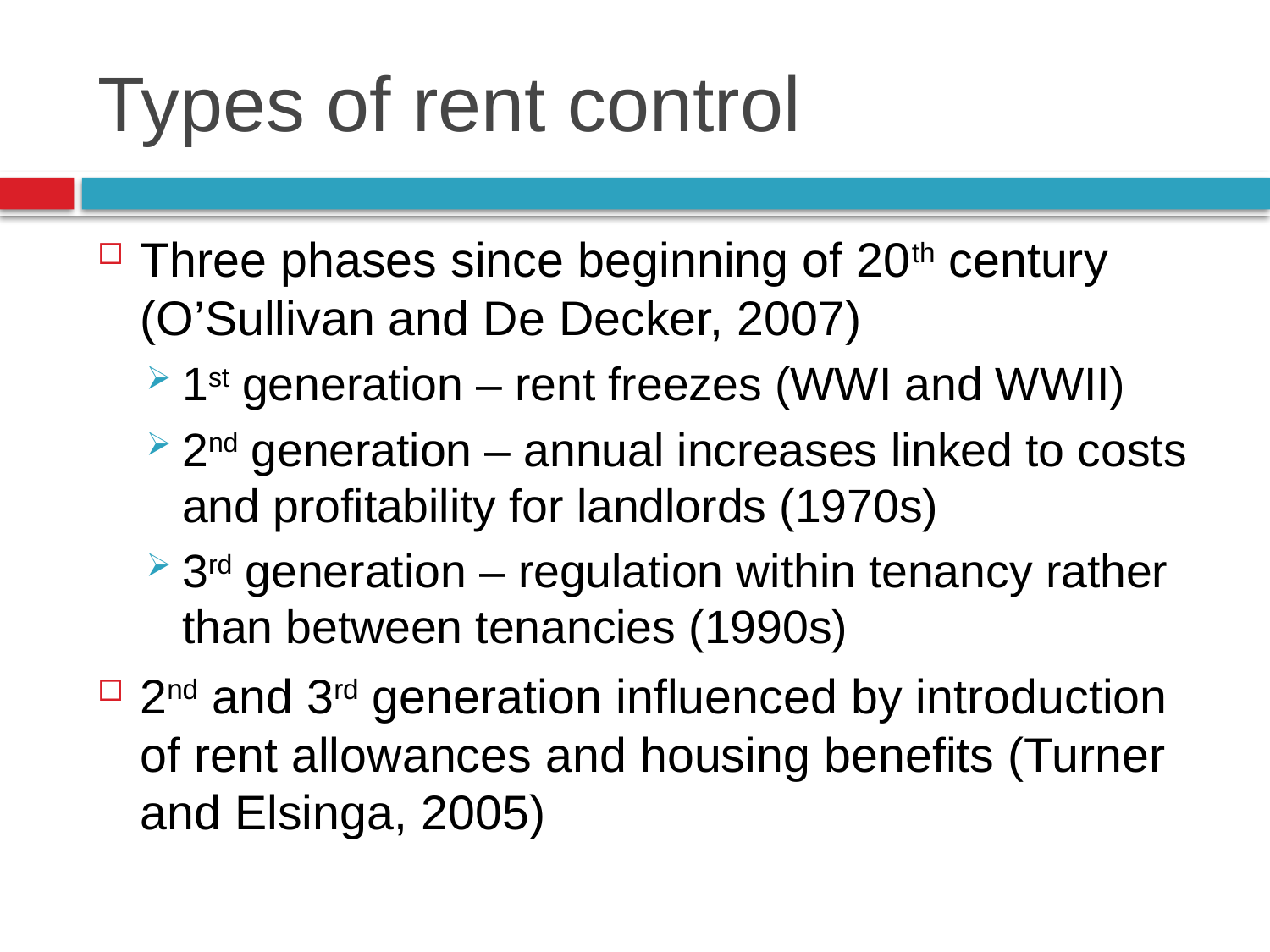

# Types of rent control
Three phases since beginning of 20th century (O’Sullivan and De Decker, 2007)
1st generation – rent freezes (WWI and WWII)
2nd generation – annual increases linked to costs and profitability for landlords (1970s)
3rd generation – regulation within tenancy rather than between tenancies (1990s)
2nd and 3rd generation influenced by introduction of rent allowances and housing benefits (Turner and Elsinga, 2005)